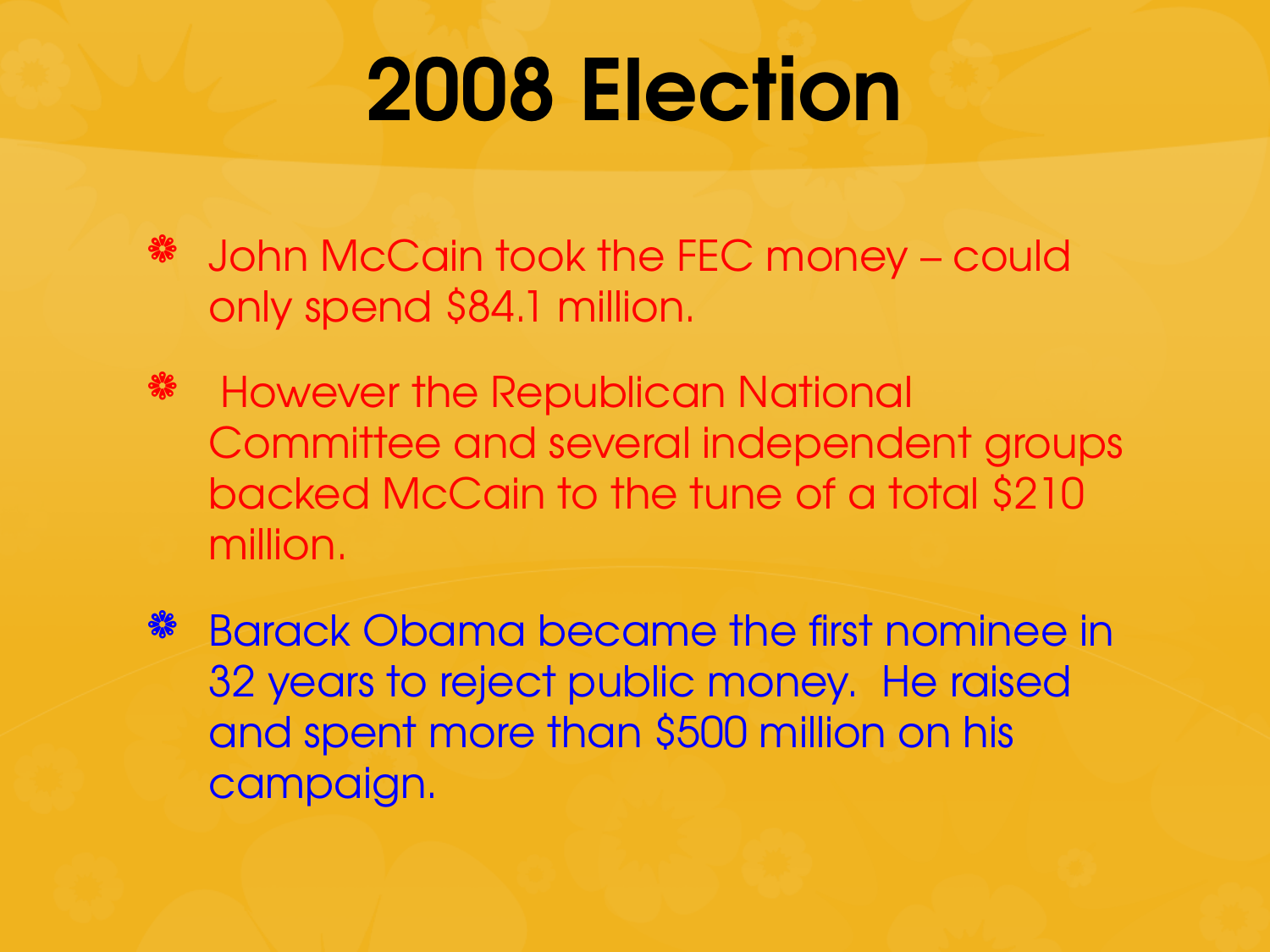

# 2008 Election
John McCain took the FEC money – could only spend $84.1 million.
 However the Republican National Committee and several independent groups backed McCain to the tune of a total $210 million.
Barack Obama became the first nominee in 32 years to reject public money.  He raised and spent more than $500 million on his campaign.